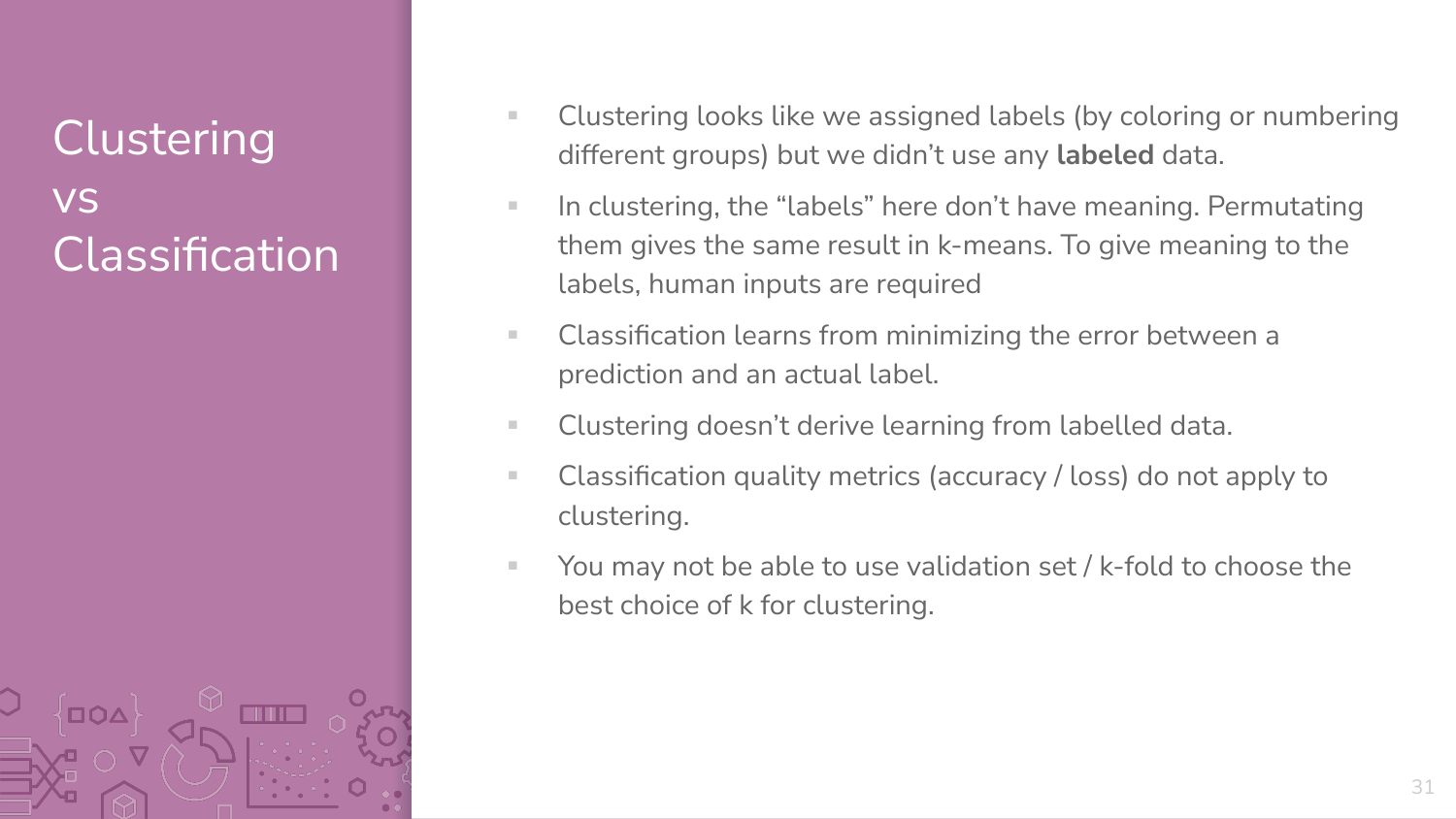

Clustering looks like we assigned labels (by coloring or numbering different groups) but we didn’t use any labeled data.
In clustering, the “labels” here don’t have meaning. Permutating them gives the same result in k-means. To give meaning to the labels, human inputs are required
Classification learns from minimizing the error between a prediction and an actual label.
Clustering doesn’t derive learning from labelled data.
Classification quality metrics (accuracy / loss) do not apply to clustering.
You may not be able to use validation set / k-fold to choose the best choice of k for clustering.

# Clustering vs Classification
31